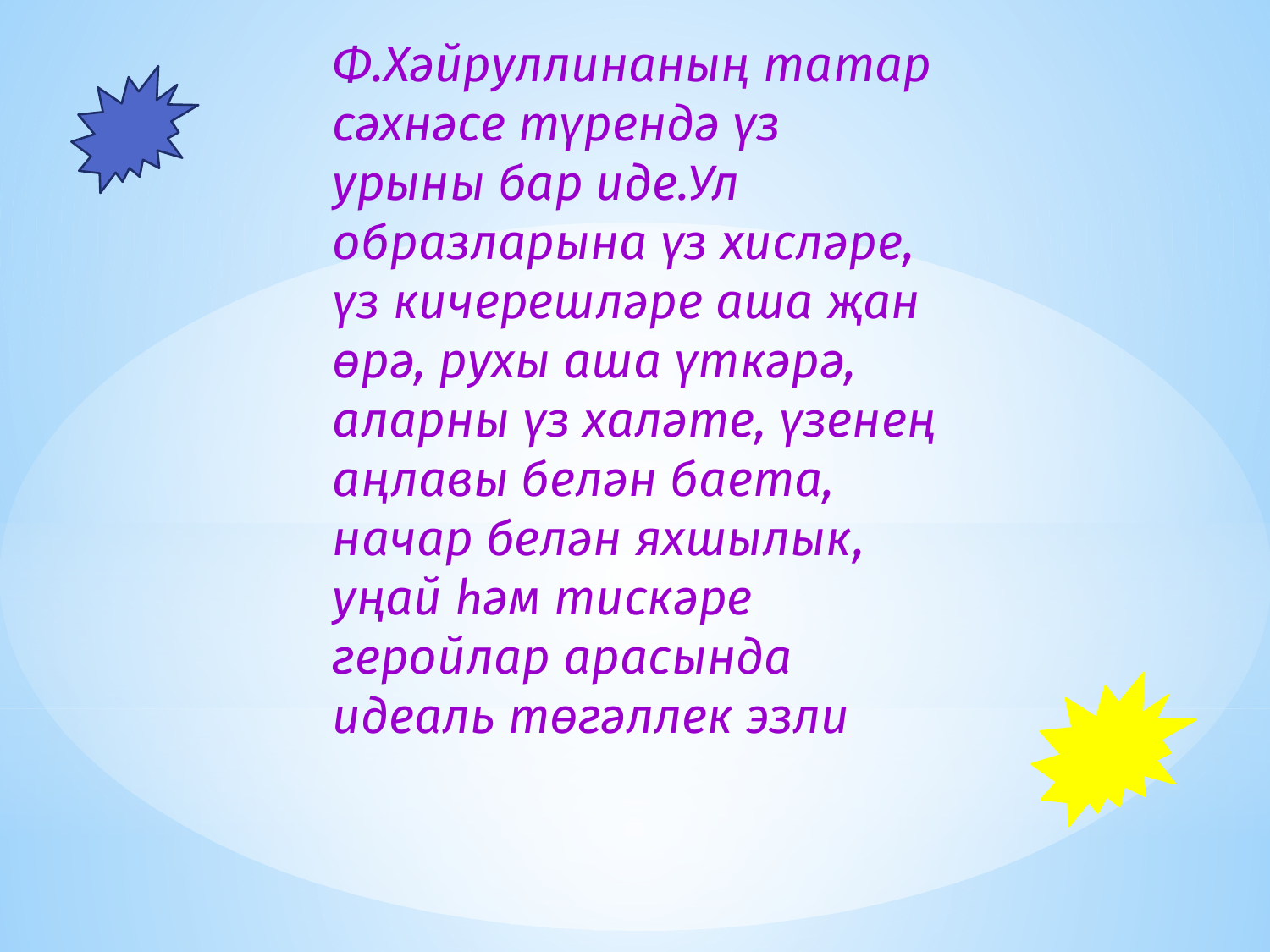

Ф.Хәйруллинаның татар сәхнәсе түрендә үз урыны бар иде.Ул образларына үз хисләре, үз кичерешләре аша җан өрә, рухы аша үткәрә, аларны үз халәте, үзенең аңлавы белән баета, начар белән яхшылык, уңай һәм тискәре геройлар арасында идеаль төгәллек эзли